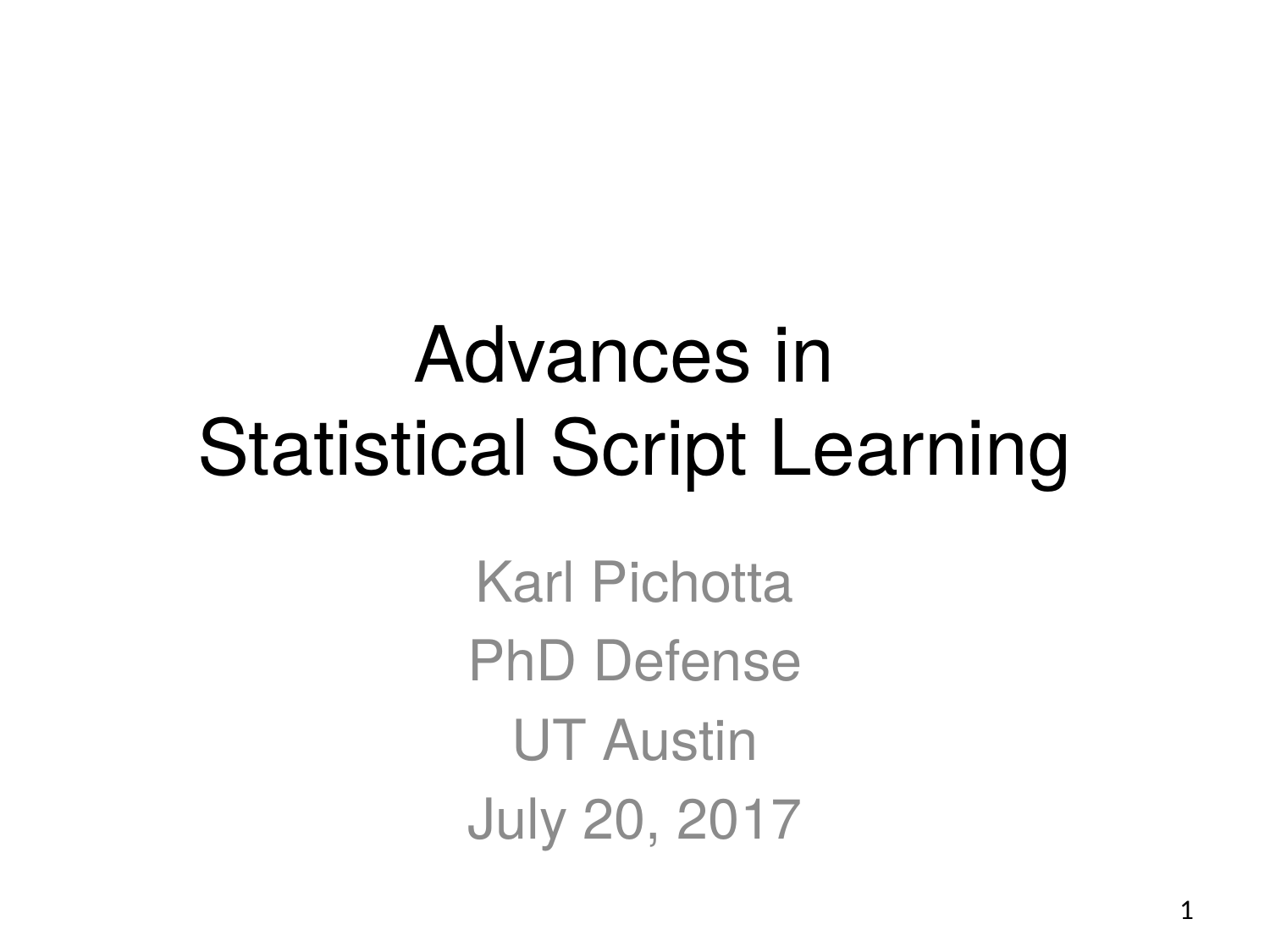

# Advances in Statistical Script Learning
Karl Pichotta
PhD Defense
UT Austin
July 20, 2017
1